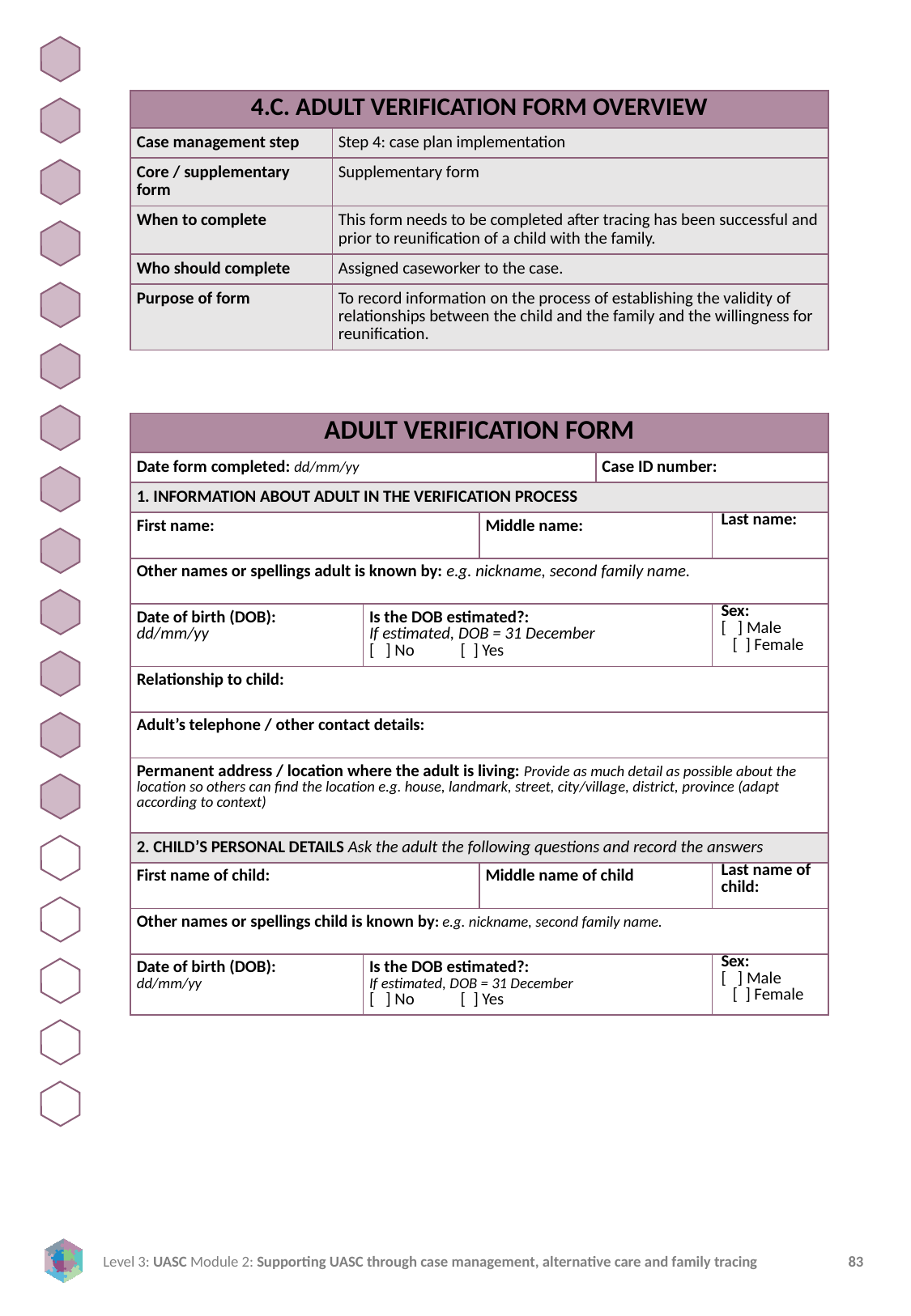

| 4.C. ADULT VERIFICATION FORM OVERVIEW |  |
| --- | --- |
| Case management step | Step 4: case plan implementation |
| Core / supplementary form | Supplementary form |
| When to complete | This form needs to be completed after tracing has been successful and prior to reunification of a child with the family. |
| Who should complete | Assigned caseworker to the case. |
| Purpose of form | To record information on the process of establishing the validity of relationships between the child and the family and the willingness for reunification. |

| ADULT VERIFICATION FORM |  |  |  |  |
| --- | --- | --- | --- | --- |
| Date form completed: dd/mm/yy |  |  | Case ID number: |  |
| 1. INFORMATION ABOUT ADULT IN THE VERIFICATION PROCESS |  |  |  |  |
| First name: |  | Middle name: |  | Last name: |
| Other names or spellings adult is known by: e.g. nickname, second family name. |  |  |  |  |
| Date of birth (DOB): dd/mm/yy | Is the DOB estimated?: If estimated, DOB = 31 December [ ] No [ ] Yes |  |  | Sex: [ ] Male [ ] Female |
| Relationship to child: |  |  |  |  |
| Adult’s telephone / other contact details: |  |  |  |  |
| Permanent address / location where the adult is living: Provide as much detail as possible about the location so others can find the location e.g. house, landmark, street, city/village, district, province (adapt according to context) |  |  |  |  |
| 2. CHILD’S PERSONAL DETAILS Ask the adult the following questions and record the answers |  |  |  |  |
| First name of child: |  | Middle name of child |  | Last name of child: |
| Other names or spellings child is known by: e.g. nickname, second family name. |  |  |  |  |
| Date of birth (DOB): dd/mm/yy | Is the DOB estimated?: If estimated, DOB = 31 December [ ] No [ ] Yes |  |  | Sex: [ ] Male [ ] Female |